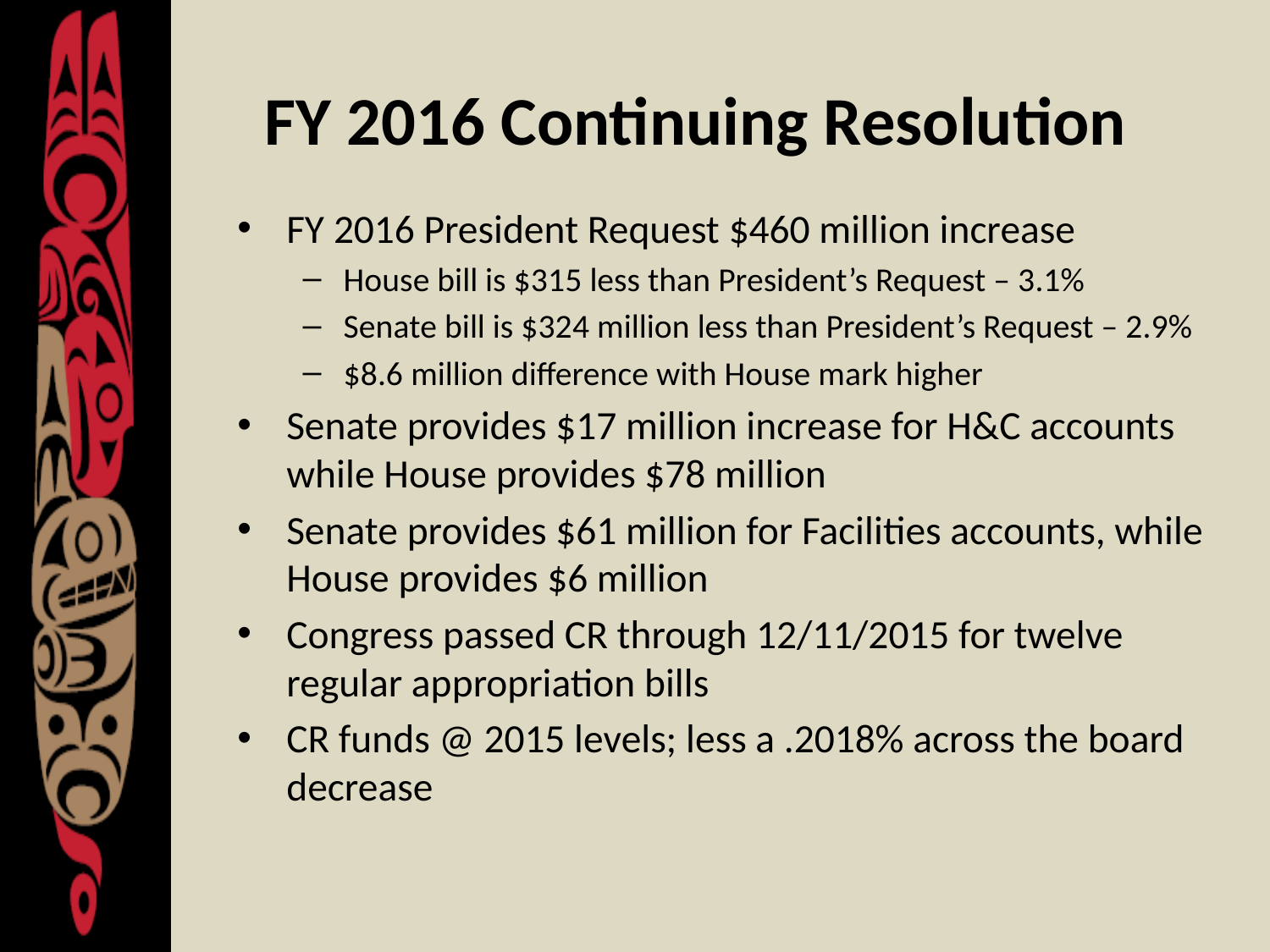

# FY 2016 Continuing Resolution
FY 2016 President Request $460 million increase
House bill is $315 less than President’s Request – 3.1%
Senate bill is $324 million less than President’s Request – 2.9%
$8.6 million difference with House mark higher
Senate provides $17 million increase for H&C accounts while House provides $78 million
Senate provides $61 million for Facilities accounts, while House provides $6 million
Congress passed CR through 12/11/2015 for twelve regular appropriation bills
CR funds @ 2015 levels; less a .2018% across the board decrease